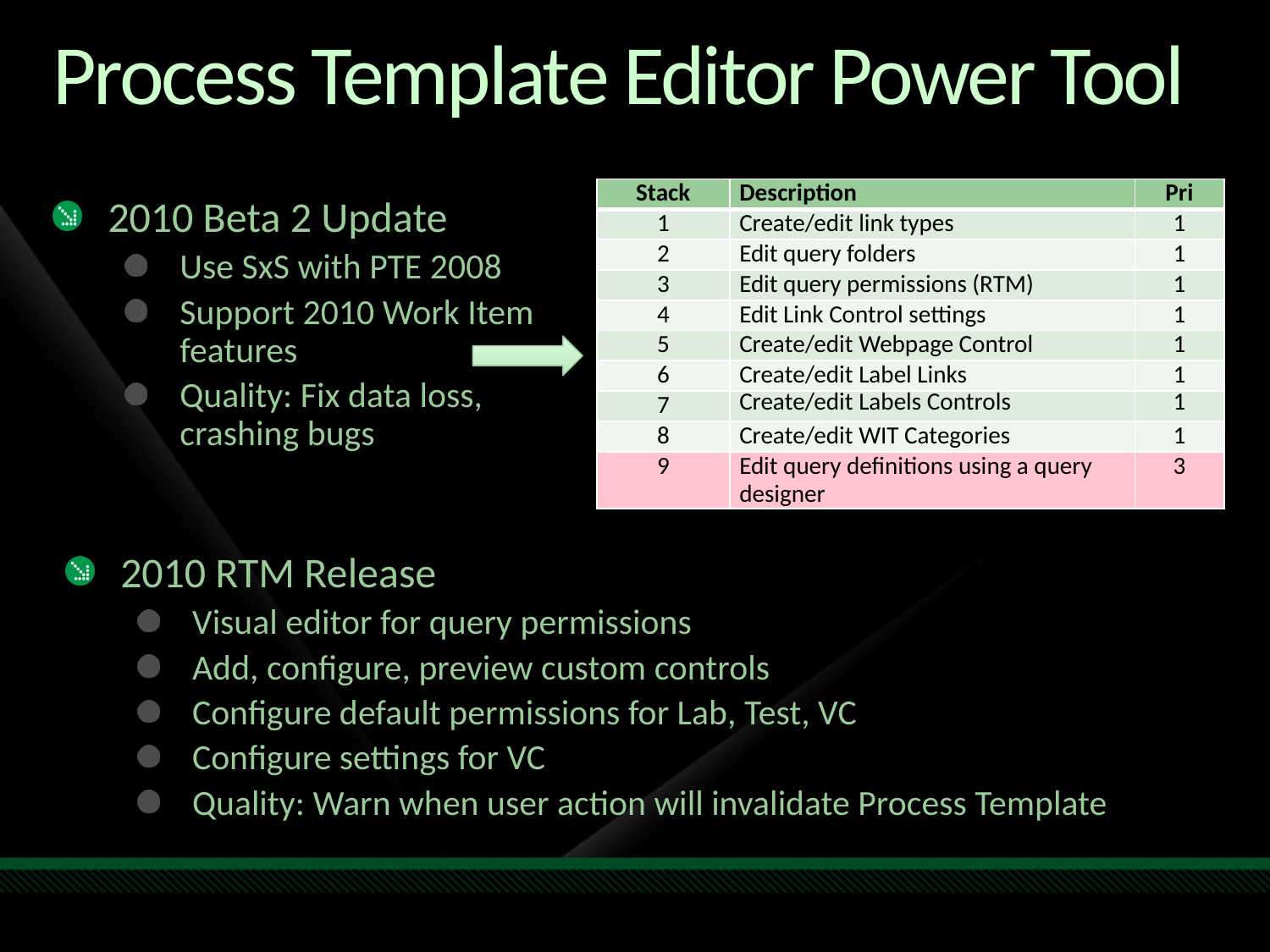

# Process Template Editor Power Tool
| Stack | Description | Pri |
| --- | --- | --- |
| 1 | Create/edit link types | 1 |
| 2 | Edit query folders | 1 |
| 3 | Edit query permissions (RTM) | 1 |
| 4 | Edit Link Control settings | 1 |
| 5 | Create/edit Webpage Control | 1 |
| 6 | Create/edit Label Links | 1 |
| 7 | Create/edit Labels Controls | 1 |
| 8 | Create/edit WIT Categories | 1 |
| 9 | Edit query definitions using a query designer | 3 |
2010 Beta 2 Update
Use SxS with PTE 2008
Support 2010 Work Item features
Quality: Fix data loss, crashing bugs

2010 RTM Release
Visual editor for query permissions
Add, configure, preview custom controls
Configure default permissions for Lab, Test, VC
Configure settings for VC
Quality: Warn when user action will invalidate Process Template